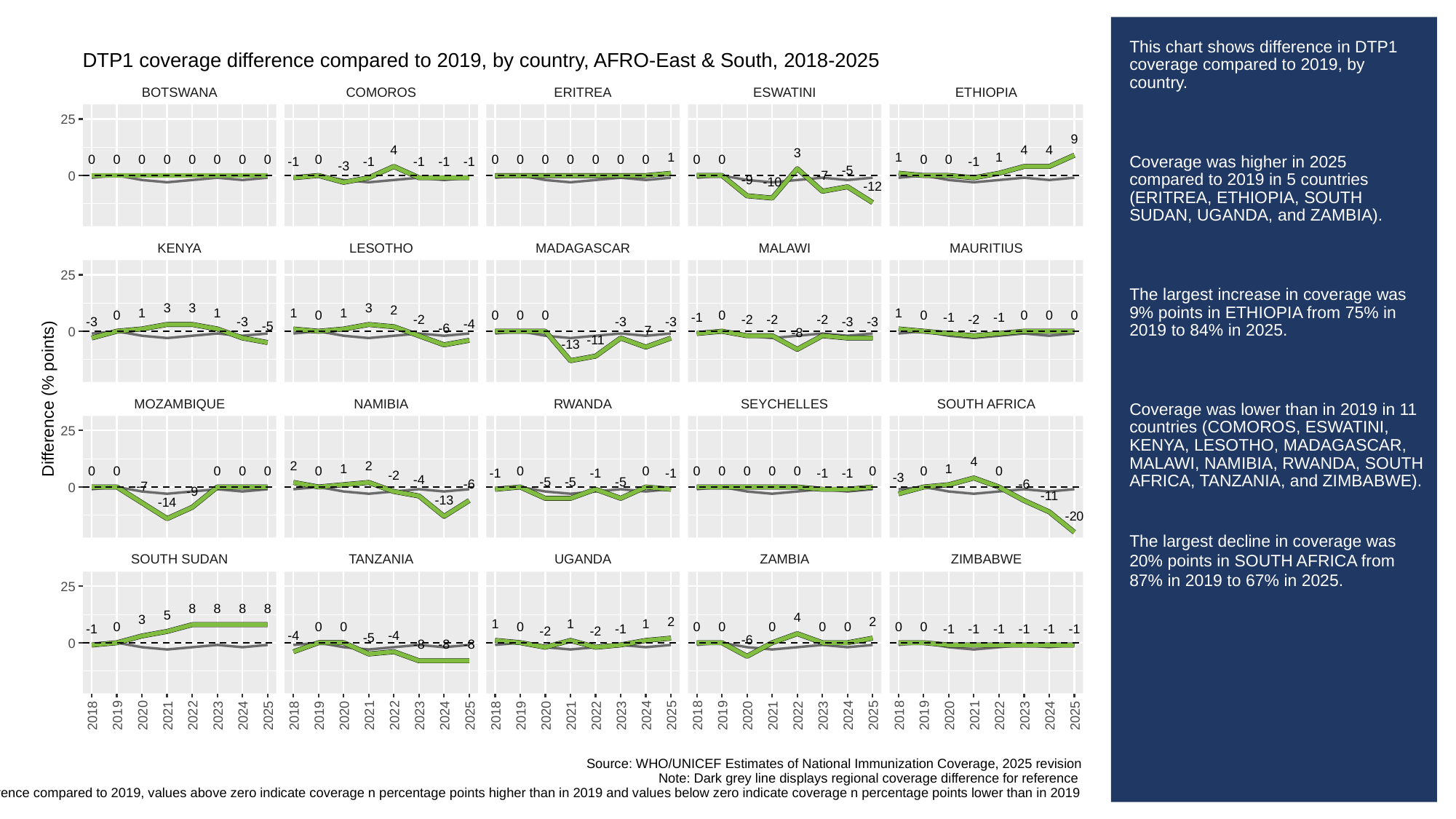

# This chart shows difference in DTP1 coverage compared to 2019, by country.

Coverage was higher in 2025 compared to 2019 in 5 countries (ERITREA, ETHIOPIA, SOUTH SUDAN, UGANDA, and ZAMBIA).

The largest increase in coverage was 9% points in ETHIOPIA from 75% in 2019 to 84% in 2025.

Coverage was lower than in 2019 in 11 countries (COMOROS, ESWATINI, KENYA, LESOTHO, MADAGASCAR, MALAWI, NAMIBIA, RWANDA, SOUTH AFRICA, TANZANIA, and ZIMBABWE).

The largest decline in coverage was 20% points in SOUTH AFRICA from 87% in 2019 to 67% in 2025.

DTP1 coverage difference compared to 2019, by country, AFRO-East & South, 2018-2025
BOTSWANA
COMOROS
ERITREA
ESWATINI
ETHIOPIA

25

9
4
4
4

3
1
1
1
0
0
0
0
0
0
0
0
0
0
0
0
0
0
0
0
0
0
0
0

-1
-1
-1
-1
-1
-1
-3
-5

-7
0

-9

-10
-12

KENYA
LESOTHO
MADAGASCAR
MALAWI
MAURITIUS

25

3
3
3
2
1
1
1
1
1
0
0
0
0
0
0
0
0
0
0
-1
-1
-1
-2
-2
-2
-2
-2
-3
-3
-3
-3
-3
-3
-4
-5
-6

-7
0
-8

-11
-13

Difference (% points)
MOZAMBIQUE
NAMIBIA
RWANDA
SEYCHELLES
SOUTH AFRICA

25

4

2
2
1
1
0
0
0
0
0
0
0
0
0
0
0
0
0
0
0
0
-1
-1
-1
-1
-1
-2
-3
-4
-5
-5
-5

-6
-6
-7
0

-9

-11
-13
-14
-20

SOUTH SUDAN
TANZANIA
UGANDA
ZAMBIA
ZIMBABWE

25

8
8
8
8
5
4

3
2
2
1
1
1
0
0
0
0
0
0
0
0
0
0
0
-1
-1
-1
-1
-1
-1
-1
-1

-2
-2
-4
-4
-5

-6
0

-8
-8
-8

2018
2019
2020
2021
2022
2023
2024
2025
2018
2019
2020
2021
2022
2023
2024
2025
2018
2019
2020
2021
2022
2023
2024
2025
2018
2019
2020
2021
2022
2023
2024
2025
2018
2019
2020
2021
2022
2023
2024
2025
Source: WHO/UNICEF Estimates of National Immunization Coverage, 2025 revision
Note: Dark grey line displays regional coverage difference for reference
When looking at coverage difference compared to 2019, values above zero indicate coverage n percentage points higher than in 2019 and values below zero indicate coverage n percentage points lower than in 2019